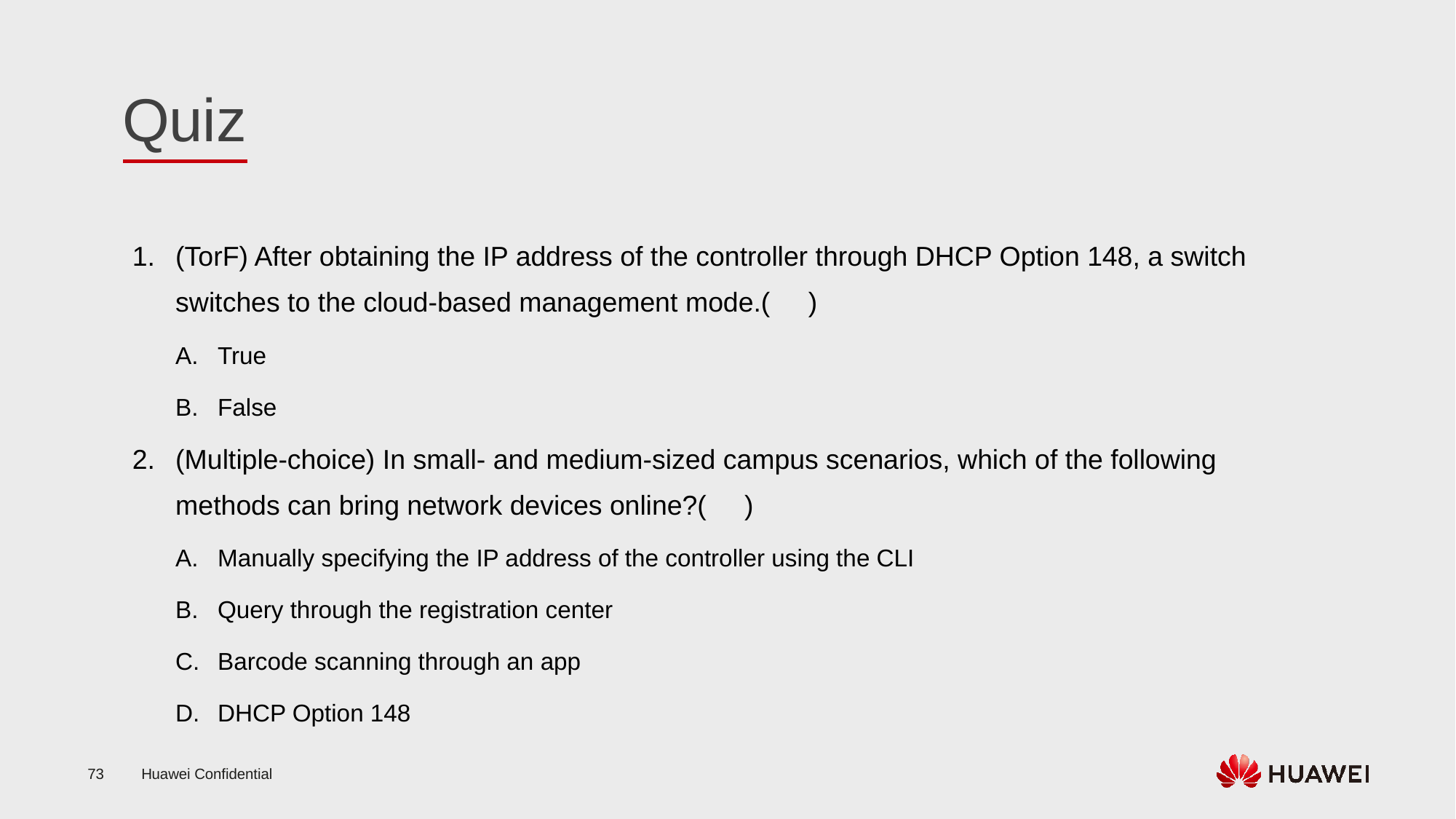

(TorF) After obtaining the IP address of the controller through DHCP Option 148, a switch switches to the cloud-based management mode.(     )
True
False
(Multiple-choice) In small- and medium-sized campus scenarios, which of the following methods can bring network devices online?(     )
Manually specifying the IP address of the controller using the CLI
Query through the registration center
Barcode scanning through an app
DHCP Option 148